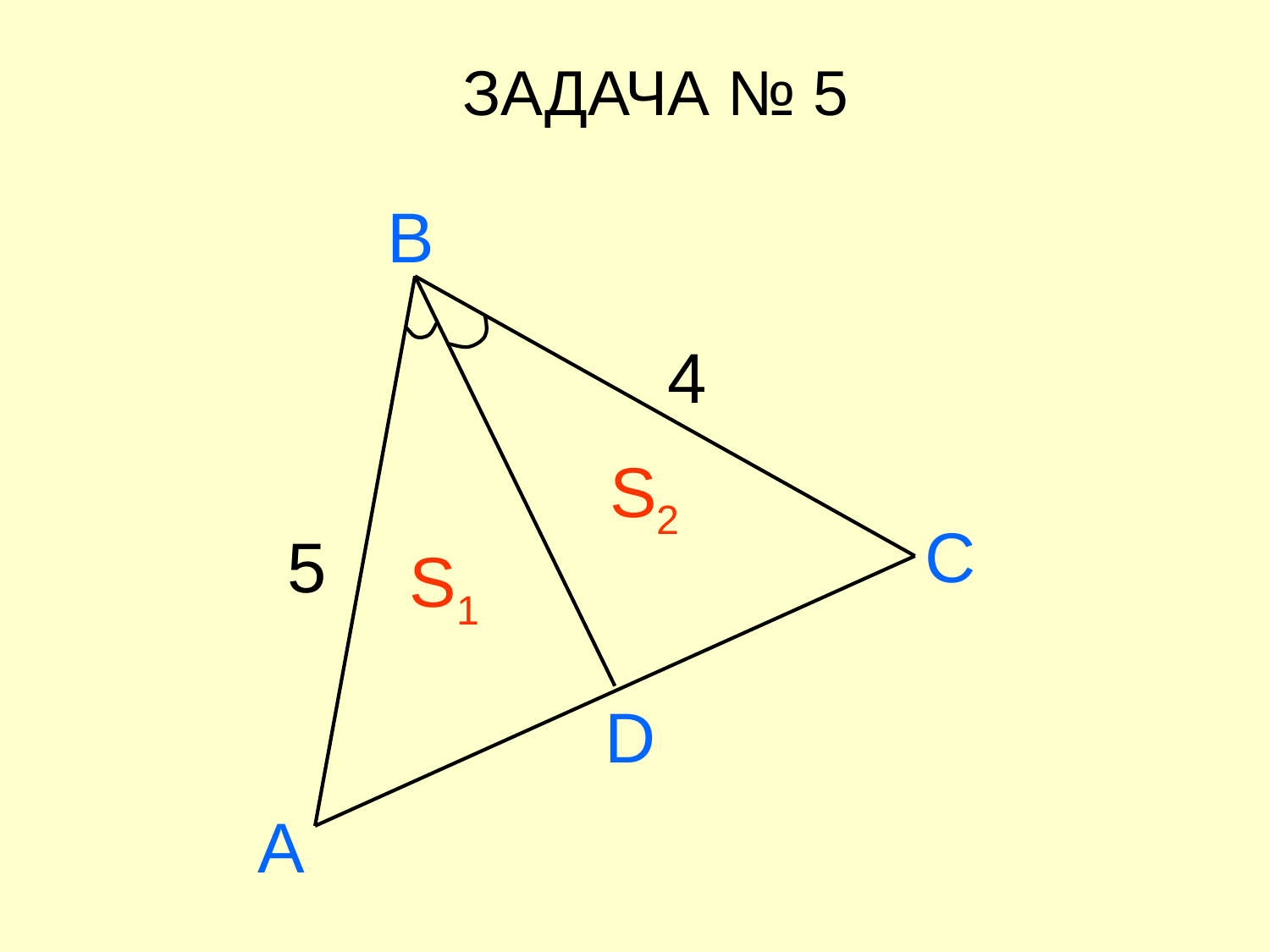

ЗАДАЧА № 5
B

4
S2
C
5
S1
D
A